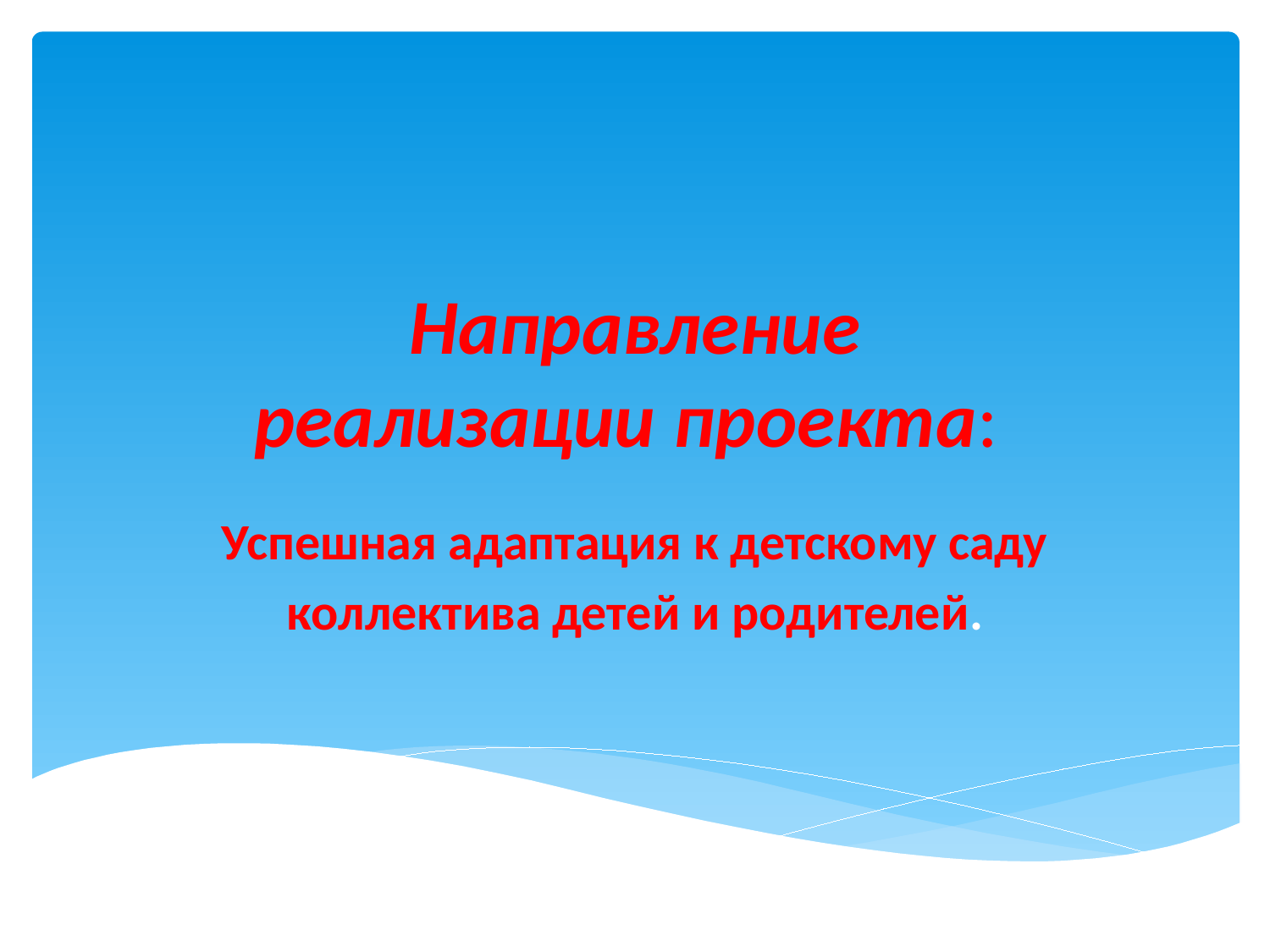

# Направление реализации проекта:
Успешная адаптация к детскому саду коллектива детей и родителей.